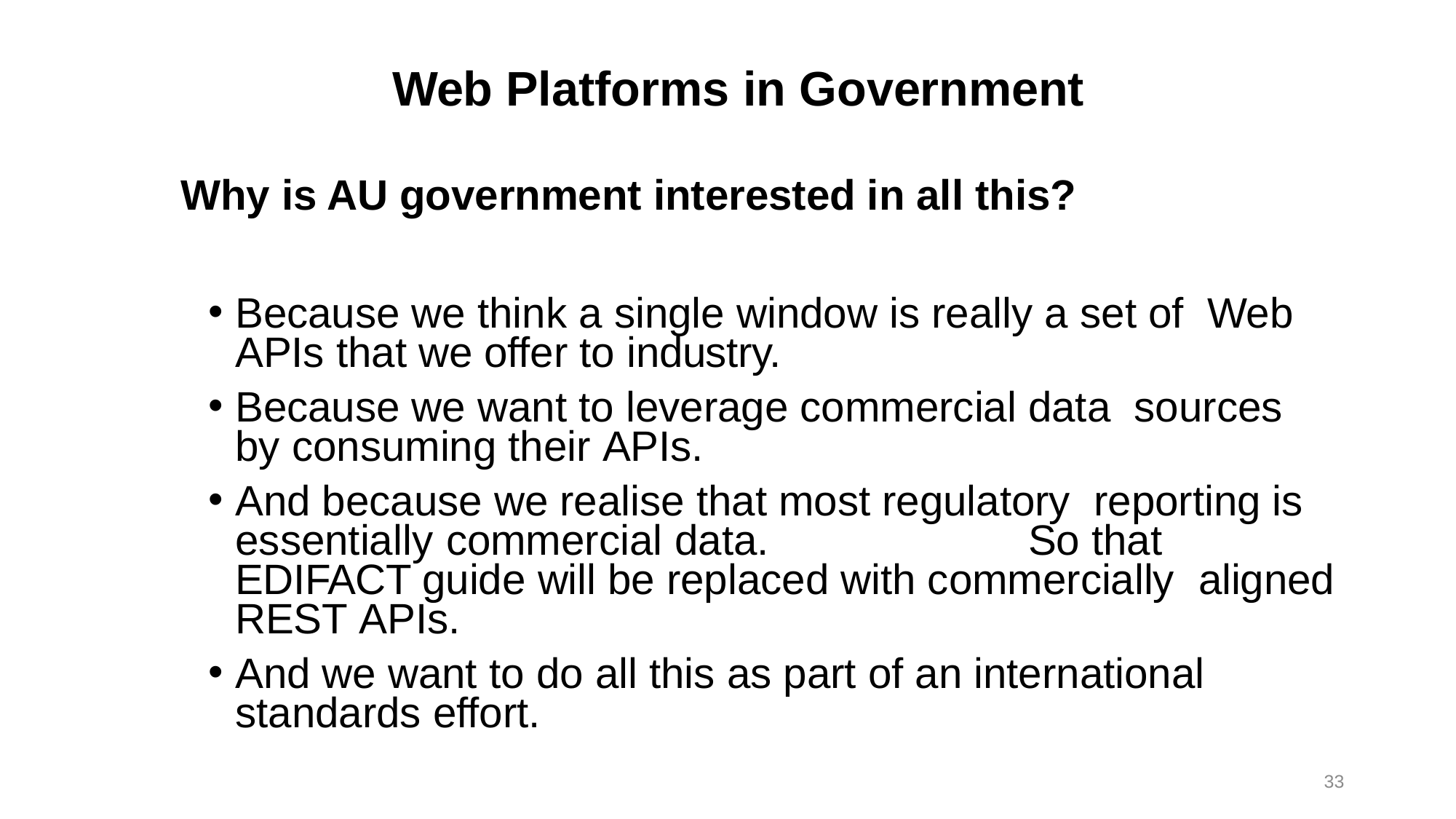

# Web Platforms in Government
Why is AU government interested in all this?

Because we think a single window is really a set of  Web APIs that we offer to industry.
Because we want to leverage commercial data  sources by consuming their APIs.
And because we realise that most regulatory  reporting is essentially commercial data.	So that  EDIFACT guide will be replaced with commercially  aligned REST APIs.
And we want to do all this as part of an international  standards effort.
33